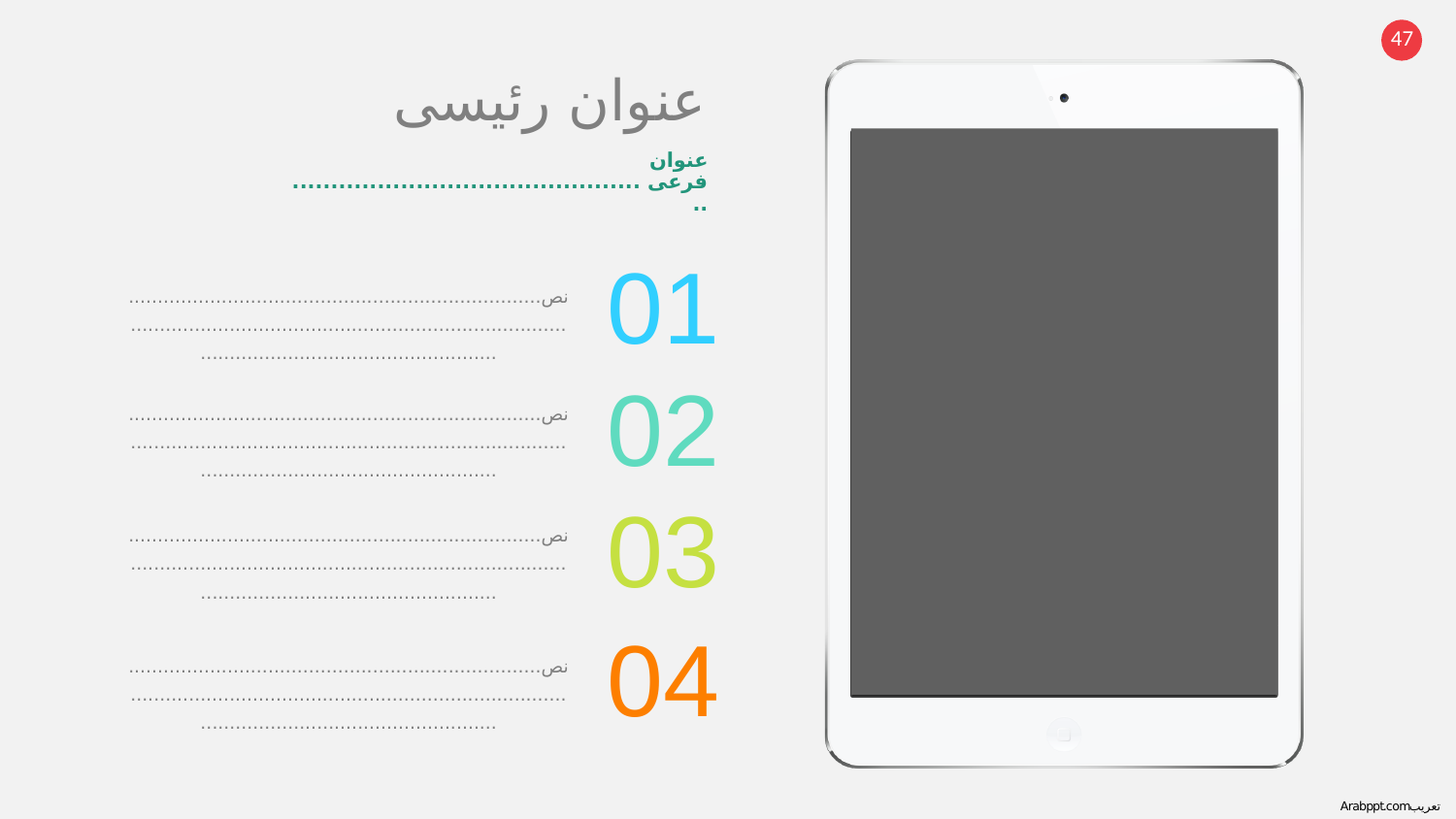

عنوان رئيسى
عنوان فرعى ...............................................

01
نص.....................................................................................................................................................................................................
02
نص.....................................................................................................................................................................................................
03
نص.....................................................................................................................................................................................................
04
نص.....................................................................................................................................................................................................